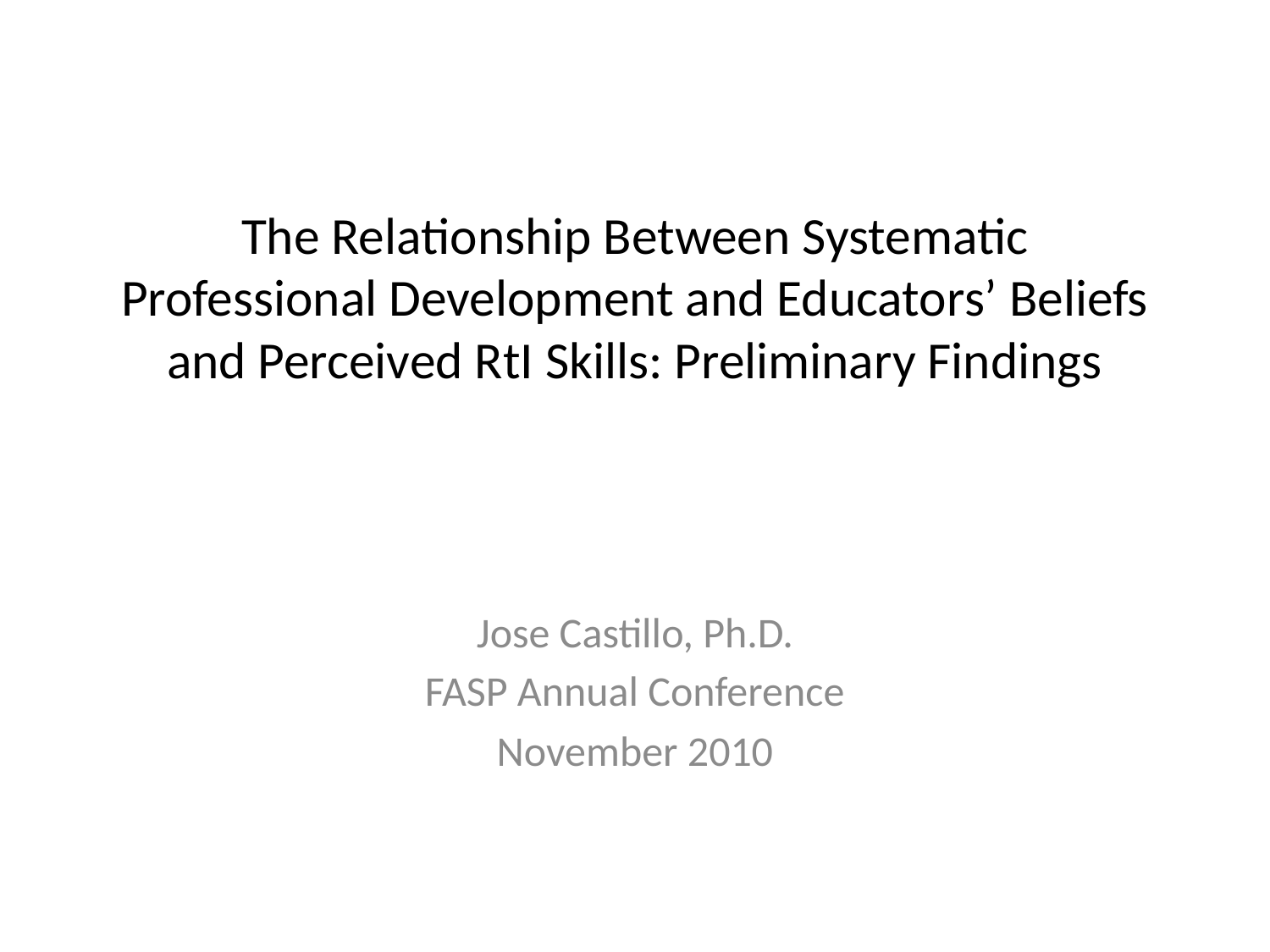

# The Relationship Between Systematic Professional Development and Educators’ Beliefs and Perceived RtI Skills: Preliminary Findings

Jose Castillo, Ph.D.
FASP Annual Conference
November 2010